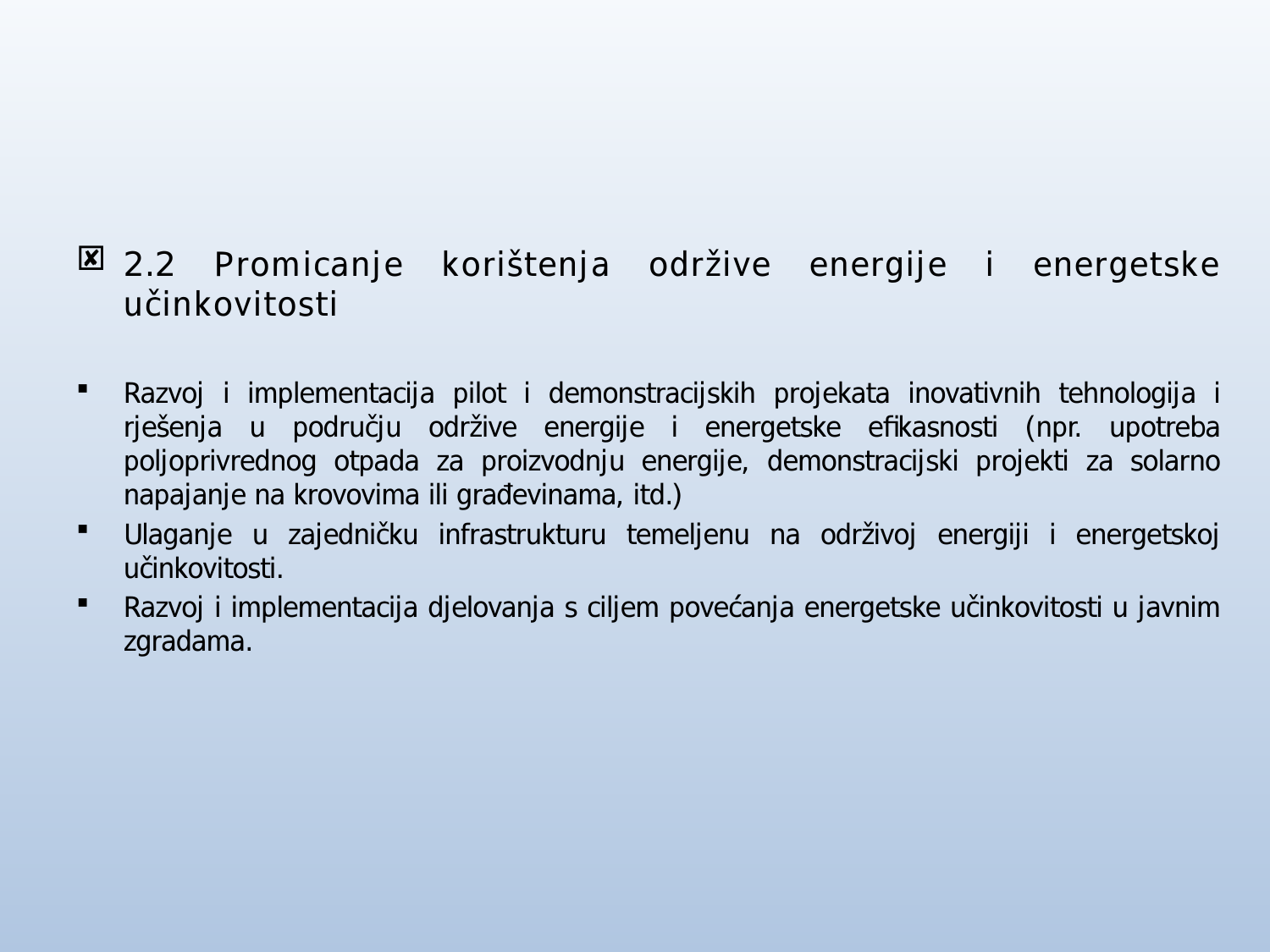

2.2 Promicanje korištenja održive energije i energetske učinkovitosti

Razvoj i implementacija pilot i demonstracijskih projekata inovativnih tehnologija i rješenja u području održive energije i energetske efikasnosti (npr. upotreba poljoprivrednog otpada za proizvodnju energije, demonstracijski projekti za solarno napajanje na krovovima ili građevinama, itd.)
Ulaganje u zajedničku infrastrukturu temeljenu na održivoj energiji i energetskoj učinkovitosti.
Razvoj i implementacija djelovanja s ciljem povećanja energetske učinkovitosti u javnim zgradama.